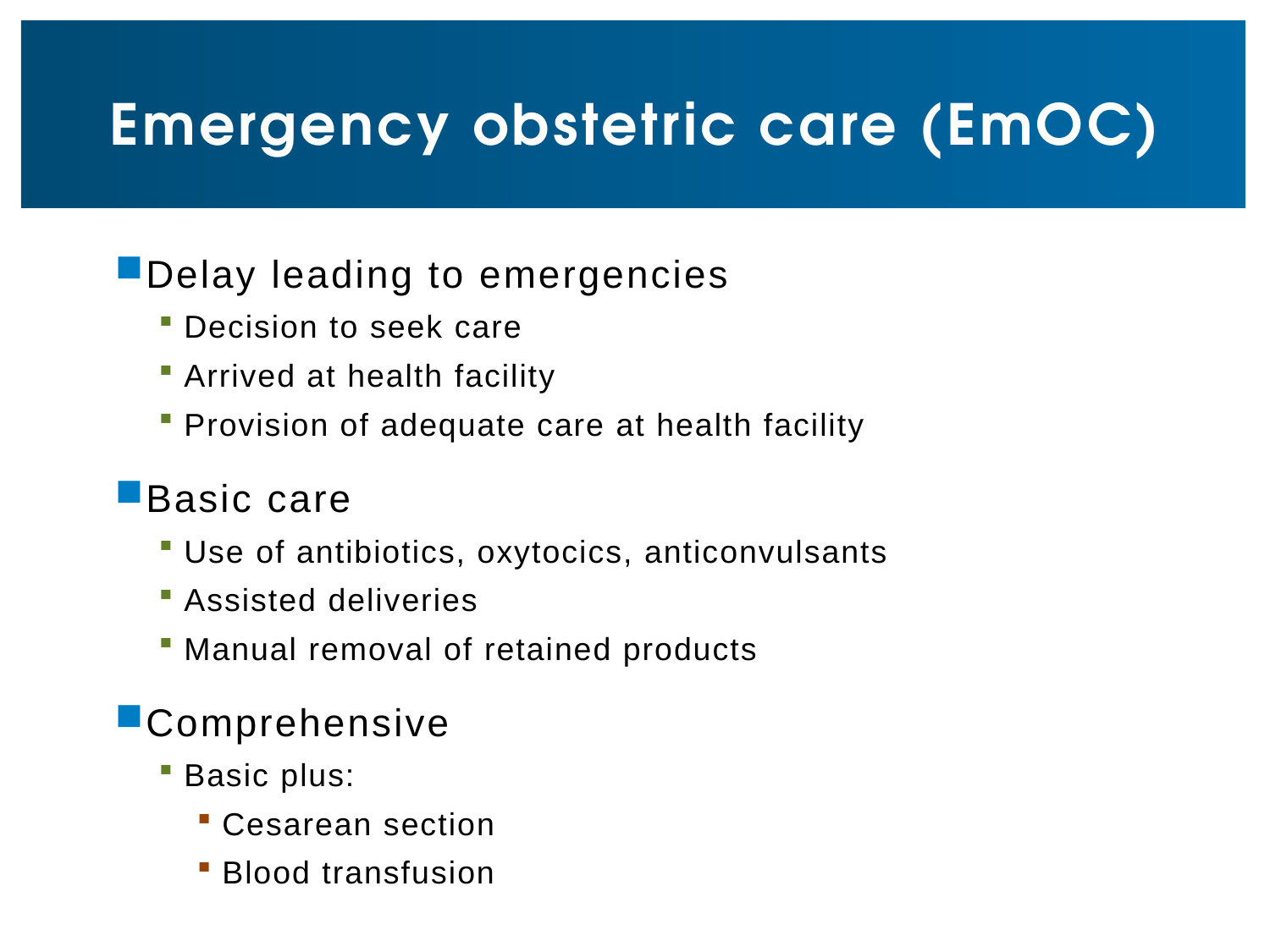

# Emergency obstetric care (EmOC)
Delay leading to emergencies
Decision to seek care
Arrived at health facility
Provision of adequate care at health facility
Basic care
Use of antibiotics, oxytocics, anticonvulsants
Assisted deliveries
Manual removal of retained products
Comprehensive
Basic plus:
Cesarean section
Blood transfusion